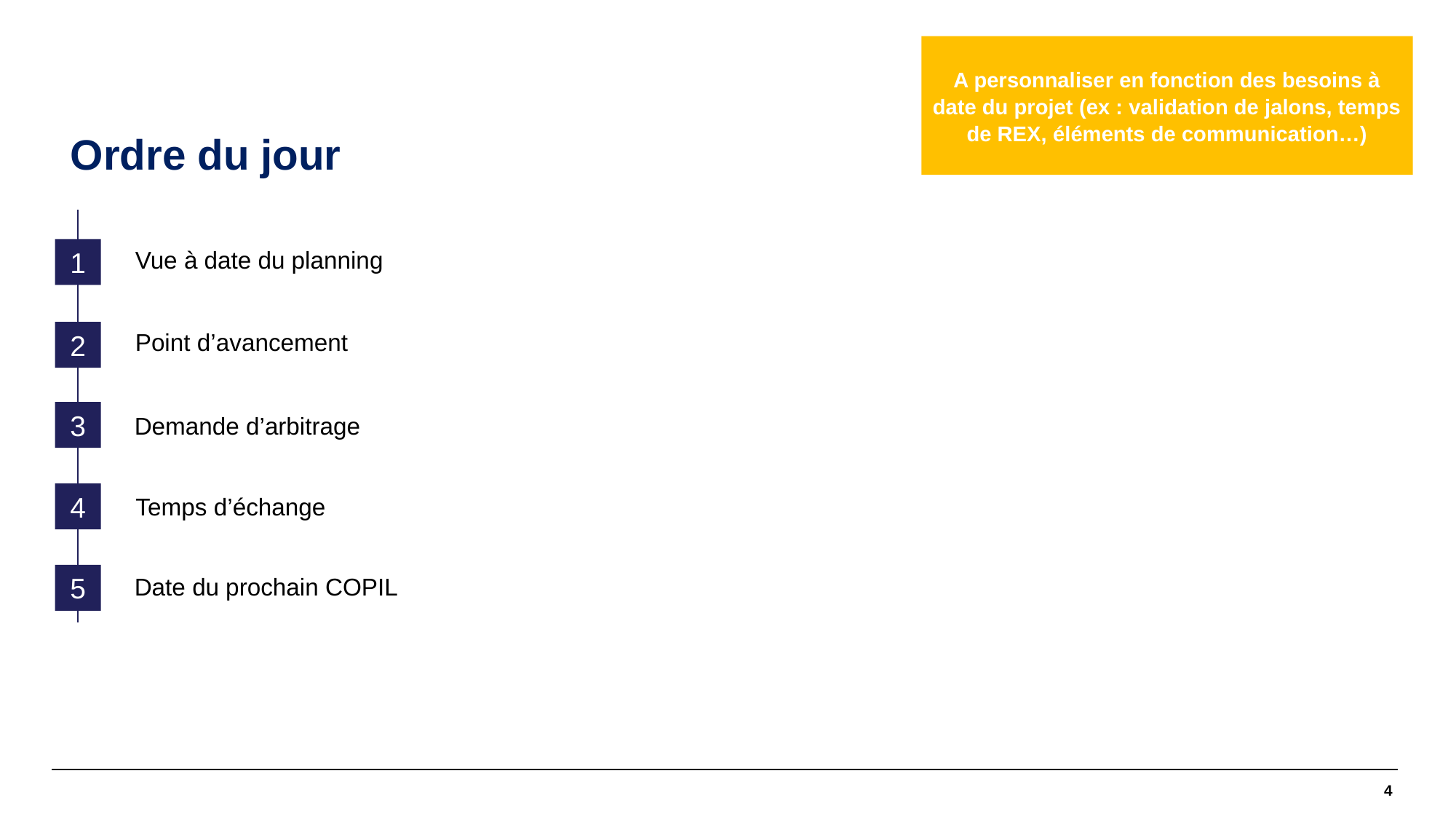

A personnaliser en fonction des besoins à date du projet (ex : validation de jalons, temps de REX, éléments de communication…)
# Ordre du jour
1
Vue à date du planning

2
Point d’avancement
Demande d’arbitrage
3
Temps d’échange
4
Date du prochain COPIL
5
4